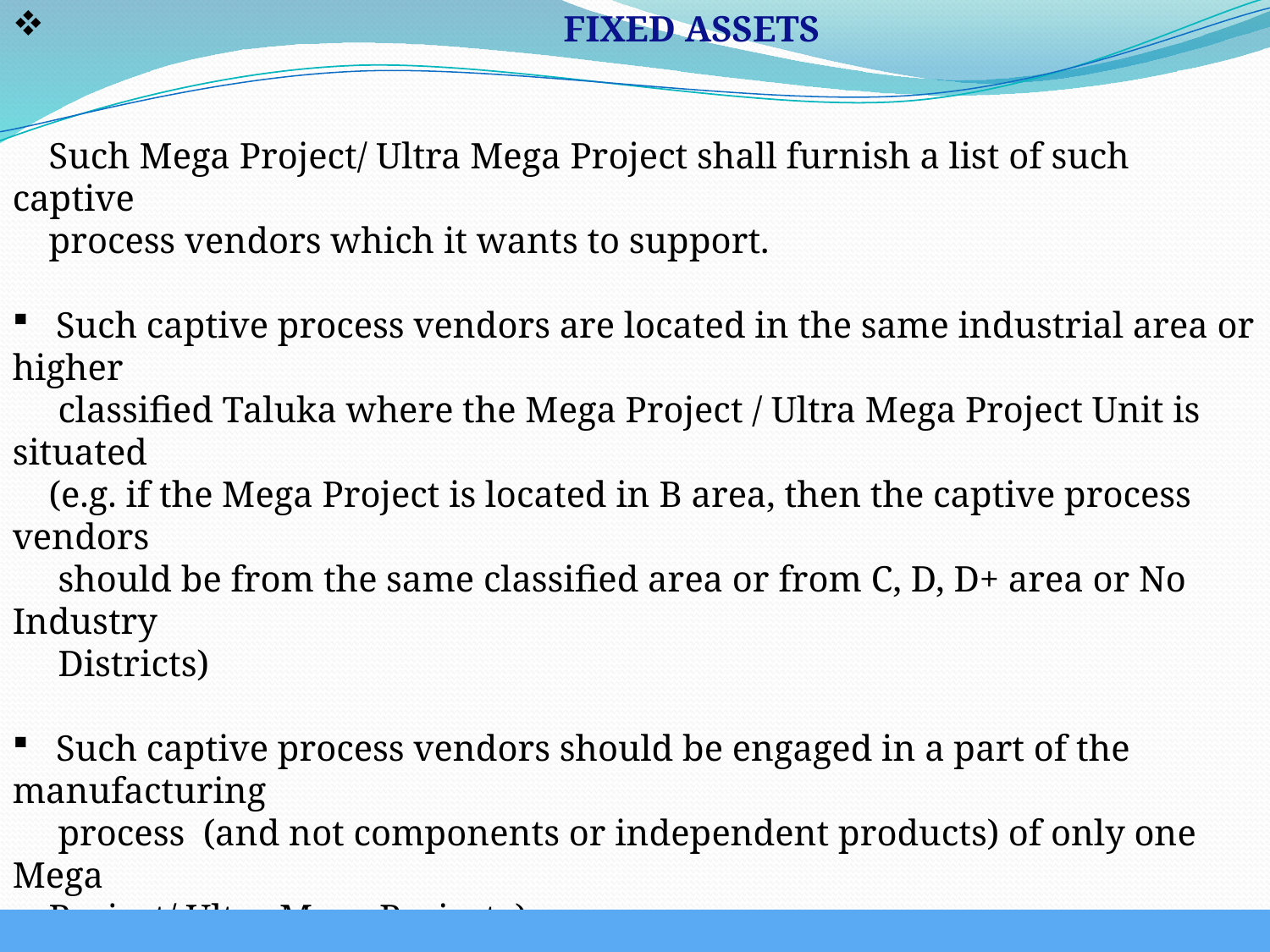

FIXED ASSETS

    Such Mega Project/ Ultra Mega Project shall furnish a list of such captive
    process vendors which it wants to support.

   Such captive process vendors are located in the same industrial area or higher
     classified Taluka where the Mega Project / Ultra Mega Project Unit is situated
    (e.g. if the Mega Project is located in B area, then the captive process vendors
     should be from the same classified area or from C, D, D+ area or No Industry
     Districts)

   Such captive process vendors should be engaged in a part of the manufacturing
     process  (and not components or independent products) of only one Mega
    Project/ Ultra Mega Project. )

    Such captive process vendors shall not be entitled to any benefits under
     Package Scheme of Incentives even though it may be putting up investment in
     its own name..

 WWW.INDUSTRIALSUBSIDY.COM                                   BY CA G.B.MODI